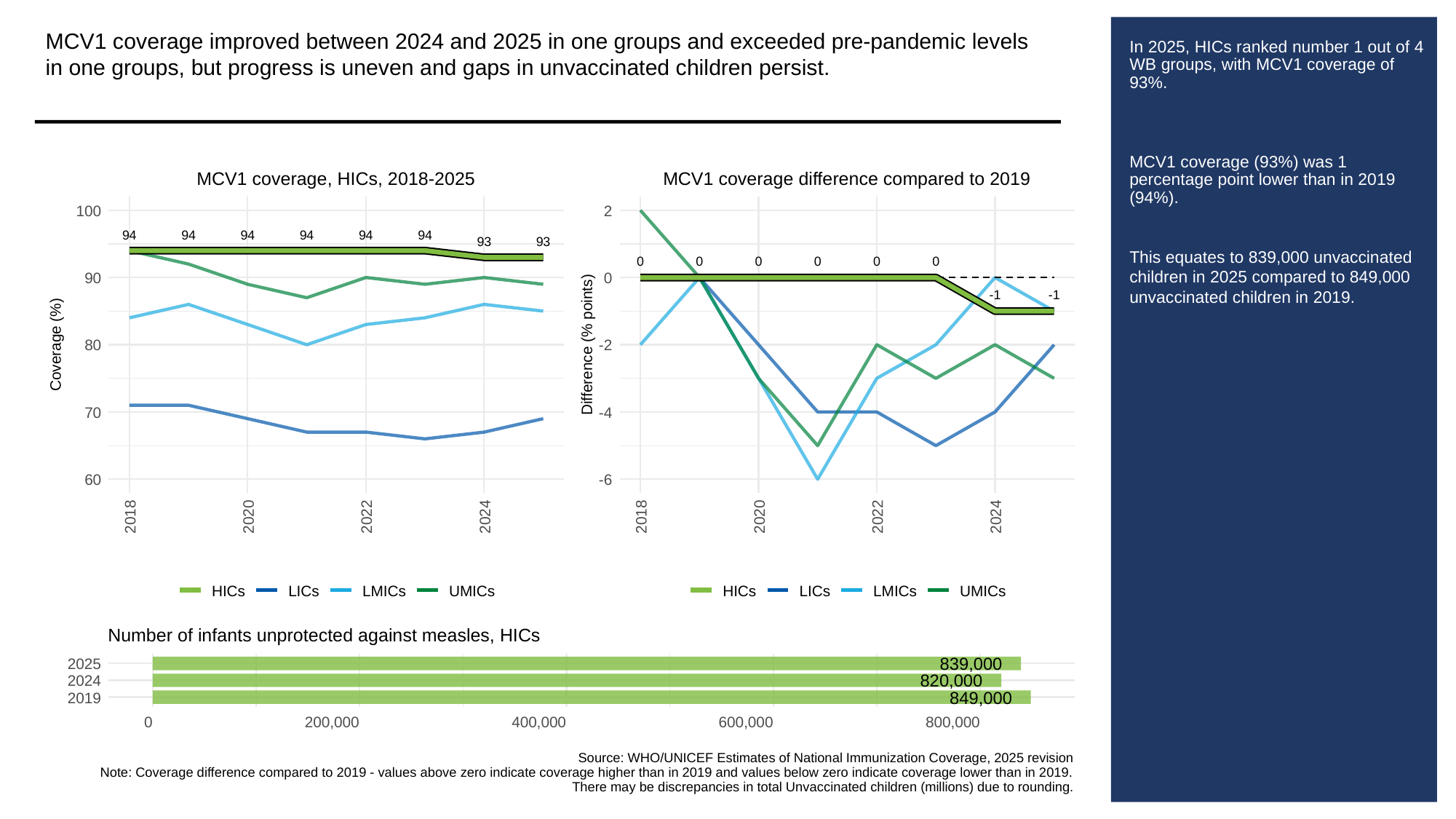

MCV1 coverage improved between 2024 and 2025 in one groups and exceeded pre-pandemic levels in one groups, but progress is uneven and gaps in unvaccinated children persist.
# In 2025, HICs ranked number 1 out of 4 WB groups, with MCV1 coverage of 93%.

MCV1 coverage (93%) was 1 percentage point lower than in 2019 (94%).

This equates to 839,000 unvaccinated children in 2025 compared to 849,000 unvaccinated children in 2019.

MCV1 coverage, HICs, 2018-2025
MCV1 coverage difference compared to 2019

100
2

94
94
94
94
94
94
93
93

0
0
0
0
0
0
90
0

-1
-1

Coverage (%)
80
Difference (% points)
-2

70
-4

60
-6

2018
2020
2022
2024
2018
2020
2022
2024
HICs
LICs
LMICs
UMICs
HICs
LICs
LMICs
UMICs

Number of infants unprotected against measles, HICs

839,000
2025

820,000
2024

849,000
2019

0
200,000
400,000
600,000
800,000
Source: WHO/UNICEF Estimates of National Immunization Coverage, 2025 revision
Note: Coverage difference compared to 2019 - values above zero indicate coverage higher than in 2019 and values below zero indicate coverage lower than in 2019.
There may be discrepancies in total Unvaccinated children (millions) due to rounding.